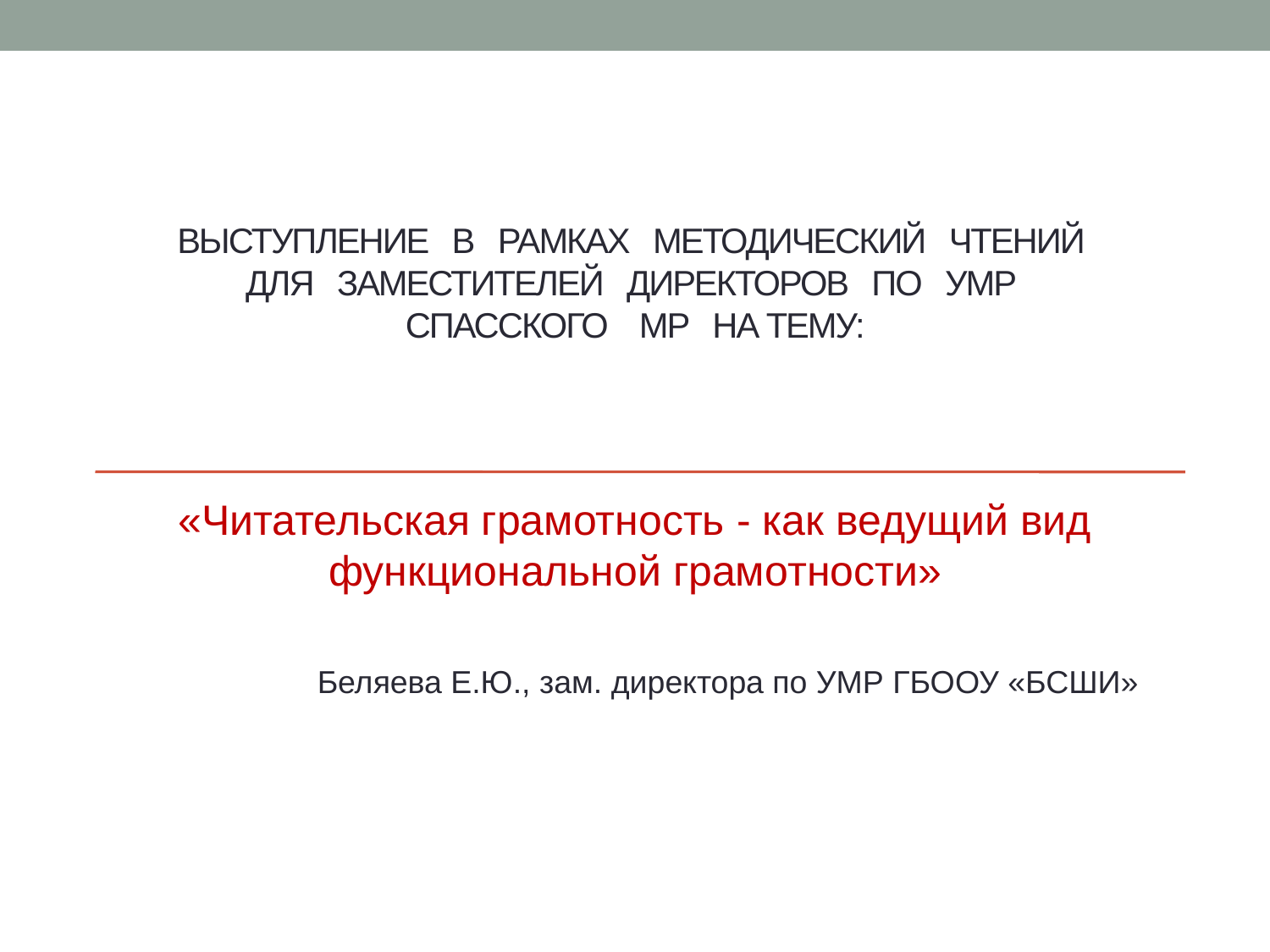

# Выступление   в   рамках   методический   чтений для   заместителей   директоров   по   УМР Спасского    МР   на тему:
«Читательская грамотность - как ведущий вид функциональной грамотности»
Беляева Е.Ю., зам. директора по УМР ГБООУ «БСШИ»